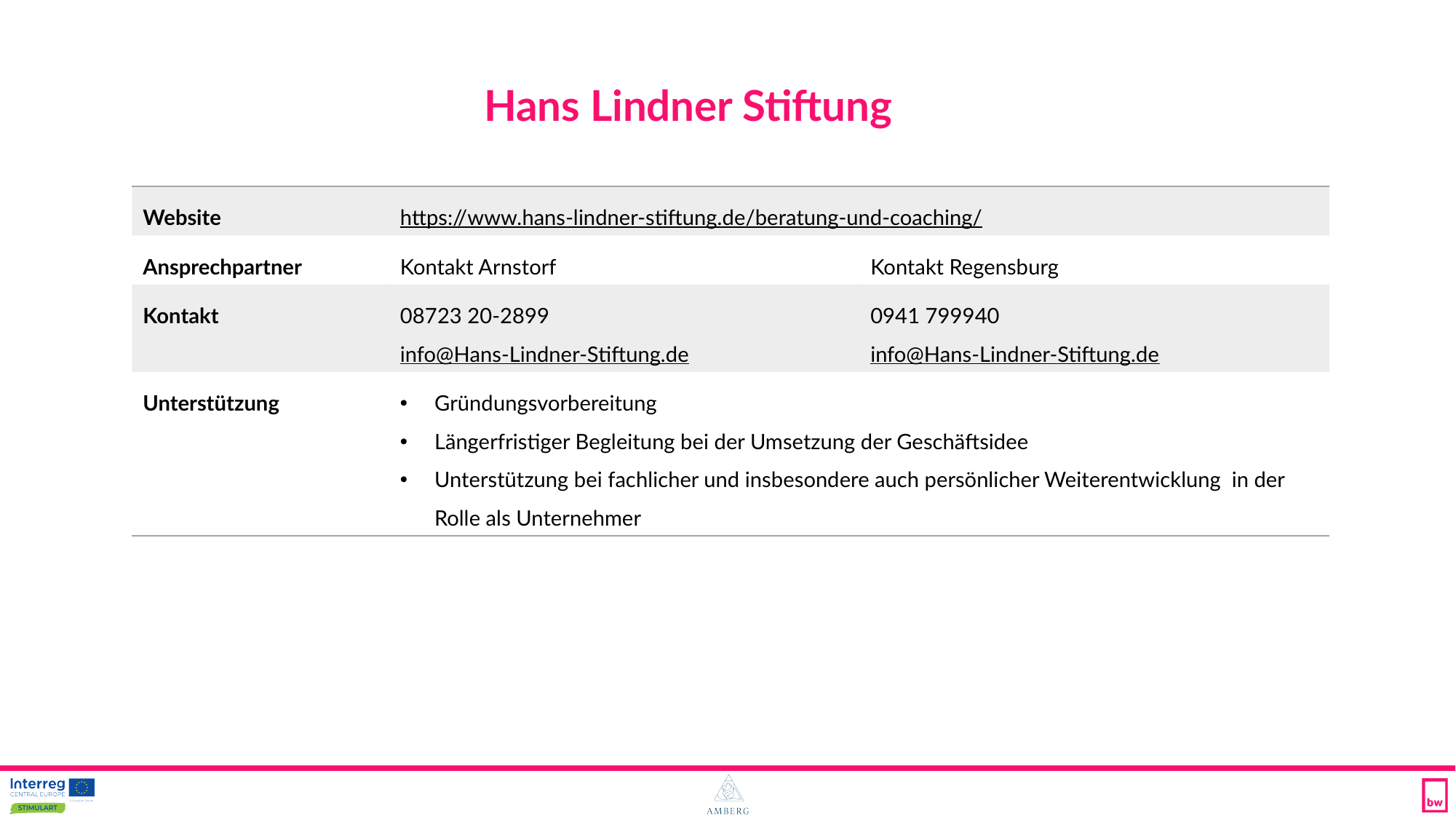

Hans Lindner Stiftung
| Website | https://www.hans-lindner-stiftung.de/beratung-und-coaching/ |  |
| --- | --- | --- |
| Ansprechpartner | Kontakt Arnstorf | Kontakt Regensburg |
| Kontakt | 08723 20-2899 info@Hans-Lindner-Stiftung.de | 0941 799940 info@Hans-Lindner-Stiftung.de |
| Unterstützung | Gründungsvorbereitung Längerfristiger Begleitung bei der Umsetzung der Geschäftsidee Unterstützung bei fachlicher und insbesondere auch persönlicher Weiterentwicklung in der Rolle als Unternehmer |  |